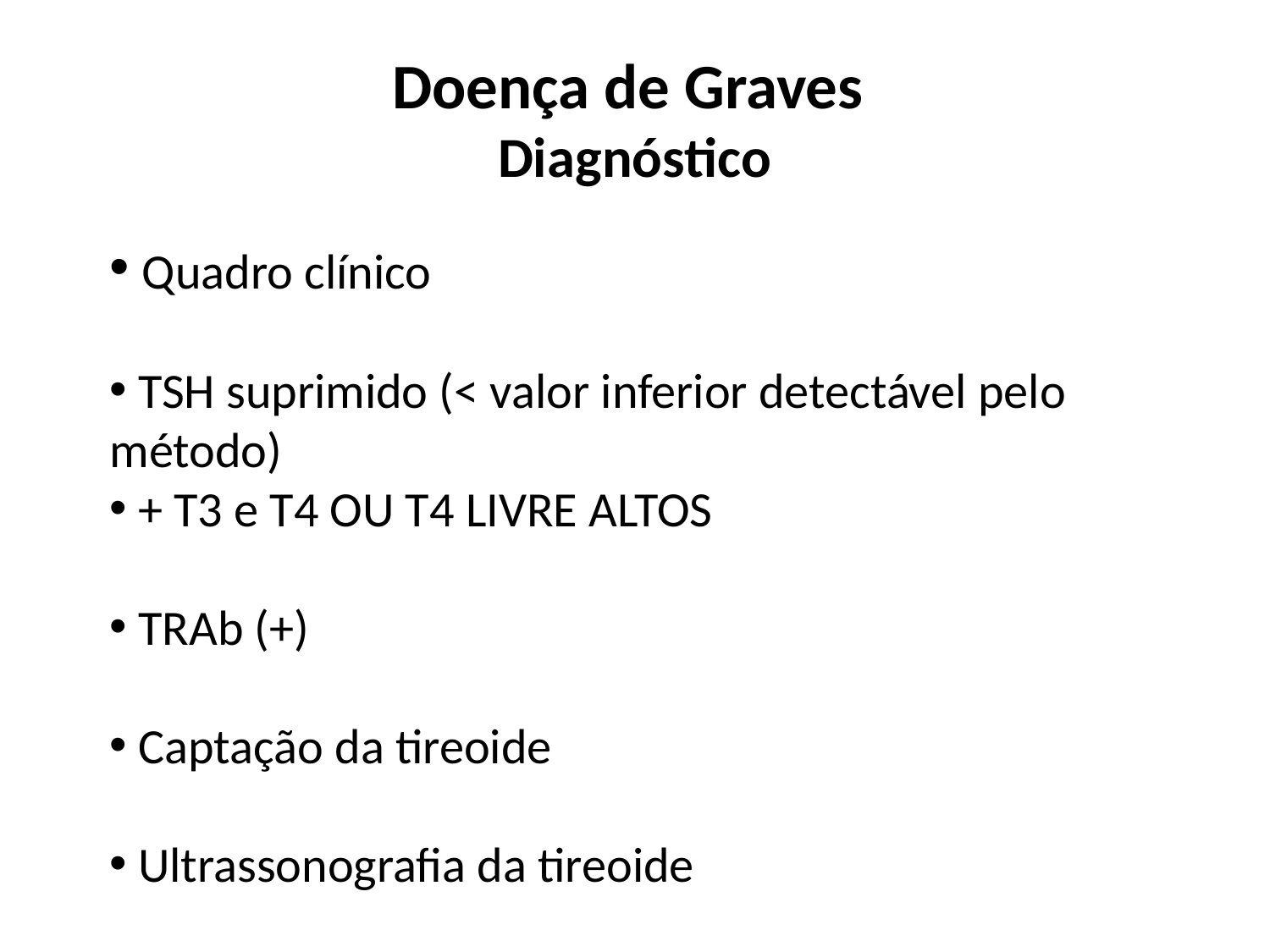

Doença de Graves
Diagnóstico
 Quadro clínico

 TSH suprimido (< valor inferior detectável pelo método)
 + T3 e T4 OU T4 LIVRE ALTOS

 TRAb (+)

 Captação da tireoide

 Ultrassonografia da tireoide